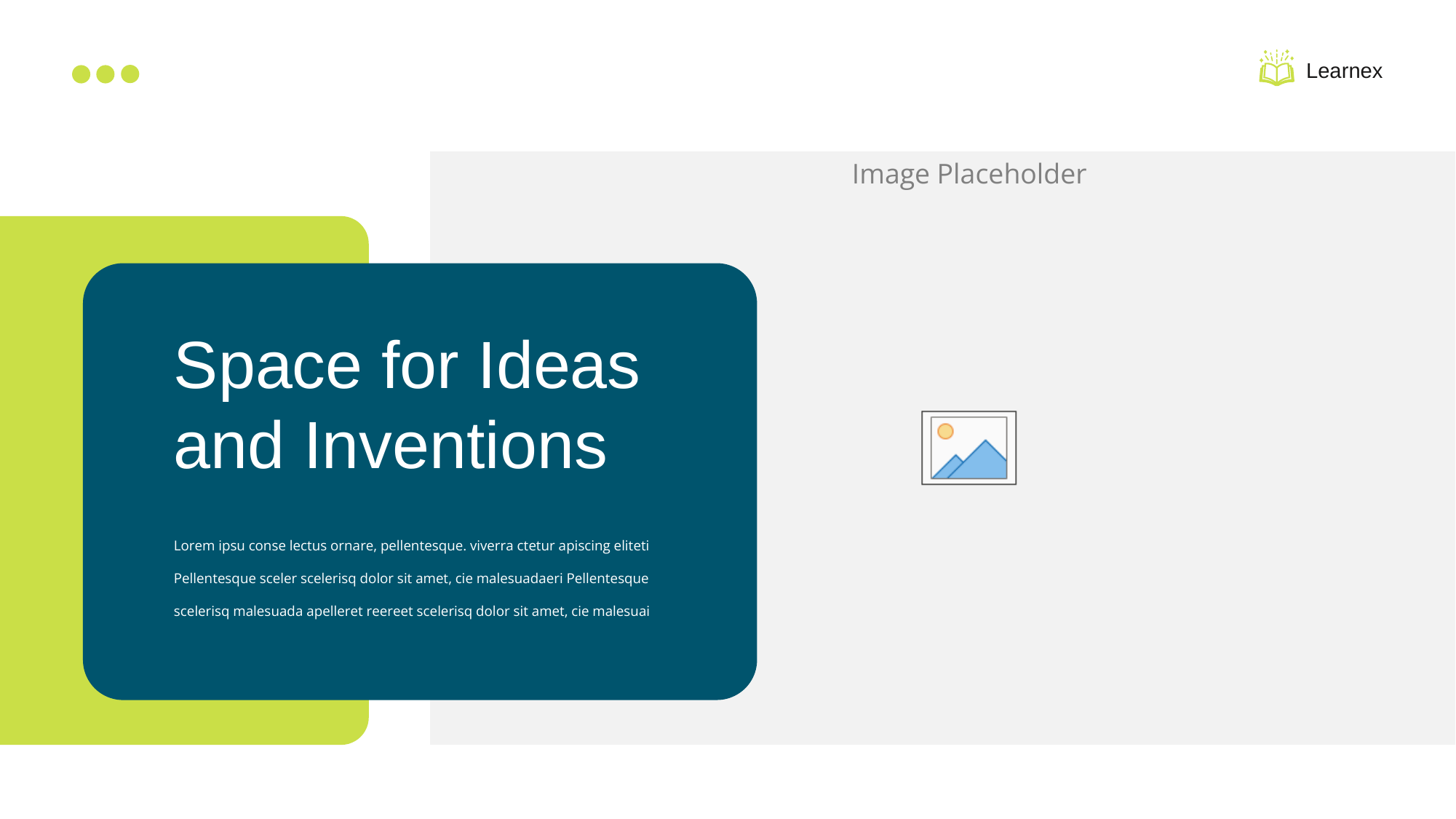

Learnex

Space for Ideas and Inventions
Lorem ipsu conse lectus ornare, pellentesque. viverra ctetur apiscing eliteti Pellentesque sceler scelerisq dolor sit amet, cie malesuadaeri Pellentesque scelerisq malesuada apelleret reereet scelerisq dolor sit amet, cie malesuai